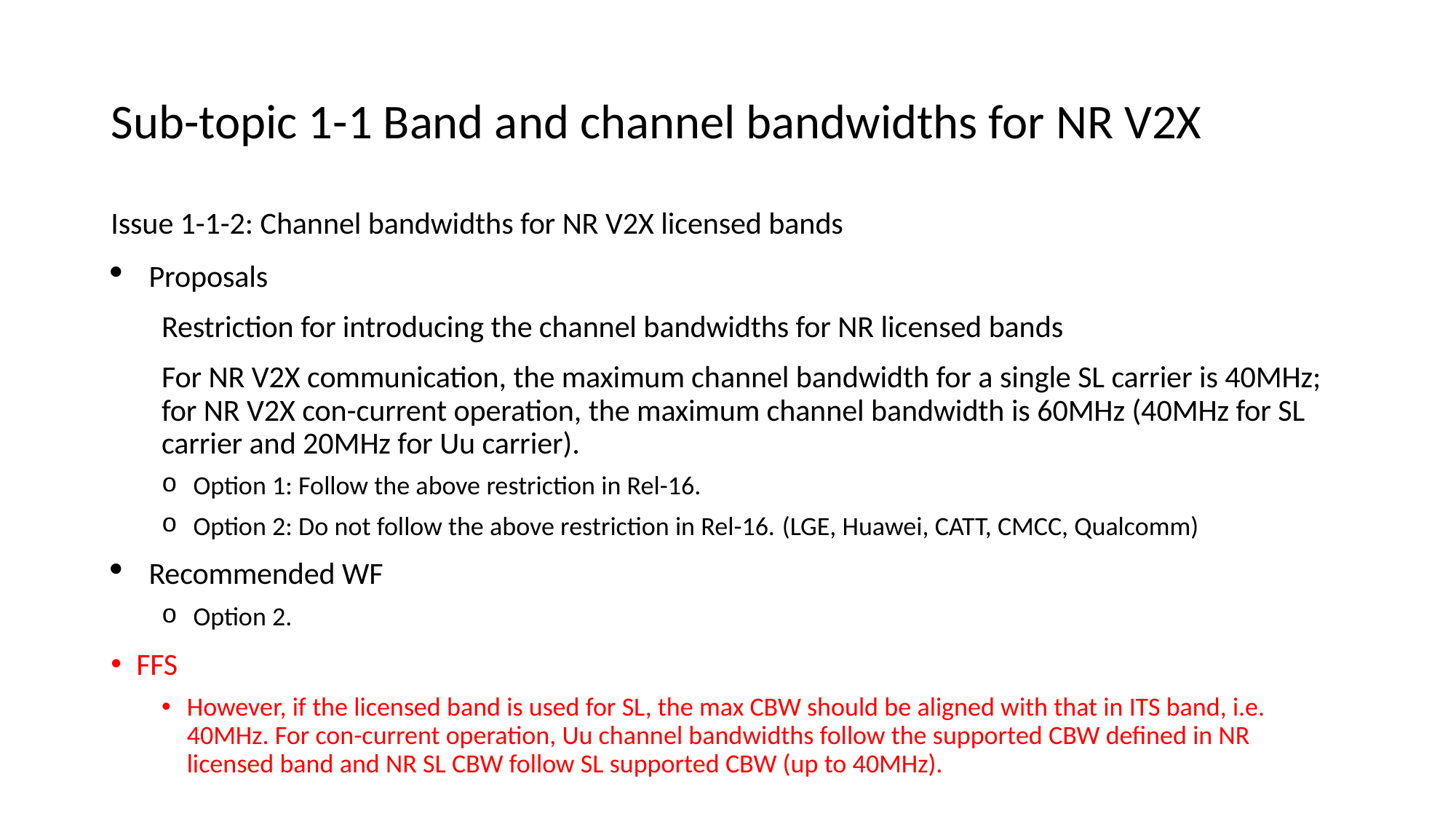

# Sub-topic 1-1 Band and channel bandwidths for NR V2X
Issue 1-1-2: Channel bandwidths for NR V2X licensed bands
Proposals
Restriction for introducing the channel bandwidths for NR licensed bands
For NR V2X communication, the maximum channel bandwidth for a single SL carrier is 40MHz; for NR V2X con-current operation, the maximum channel bandwidth is 60MHz (40MHz for SL carrier and 20MHz for Uu carrier).
Option 1: Follow the above restriction in Rel-16.
Option 2: Do not follow the above restriction in Rel-16. (LGE, Huawei, CATT, CMCC, Qualcomm)
Recommended WF
Option 2.
FFS
However, if the licensed band is used for SL, the max CBW should be aligned with that in ITS band, i.e. 40MHz. For con-current operation, Uu channel bandwidths follow the supported CBW defined in NR licensed band and NR SL CBW follow SL supported CBW (up to 40MHz).